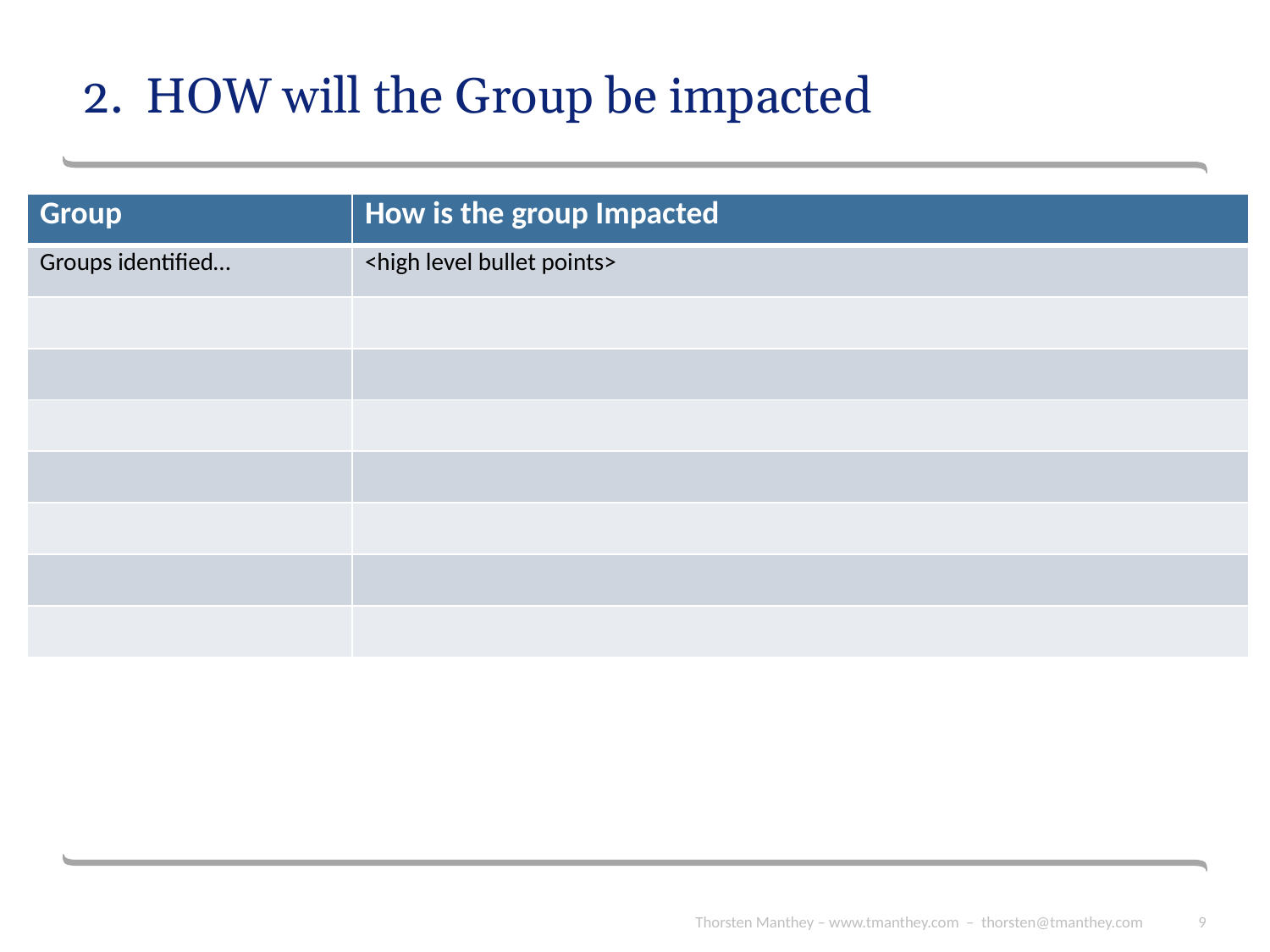

# HOW will the Group be impacted
| Group | How is the group Impacted |
| --- | --- |
| Groups identified… | <high level bullet points> |
|  |  |
|  |  |
|  |  |
|  |  |
|  |  |
|  |  |
|  |  |
Thorsten Manthey – www.tmanthey.com  –  thorsten@tmanthey.com
9